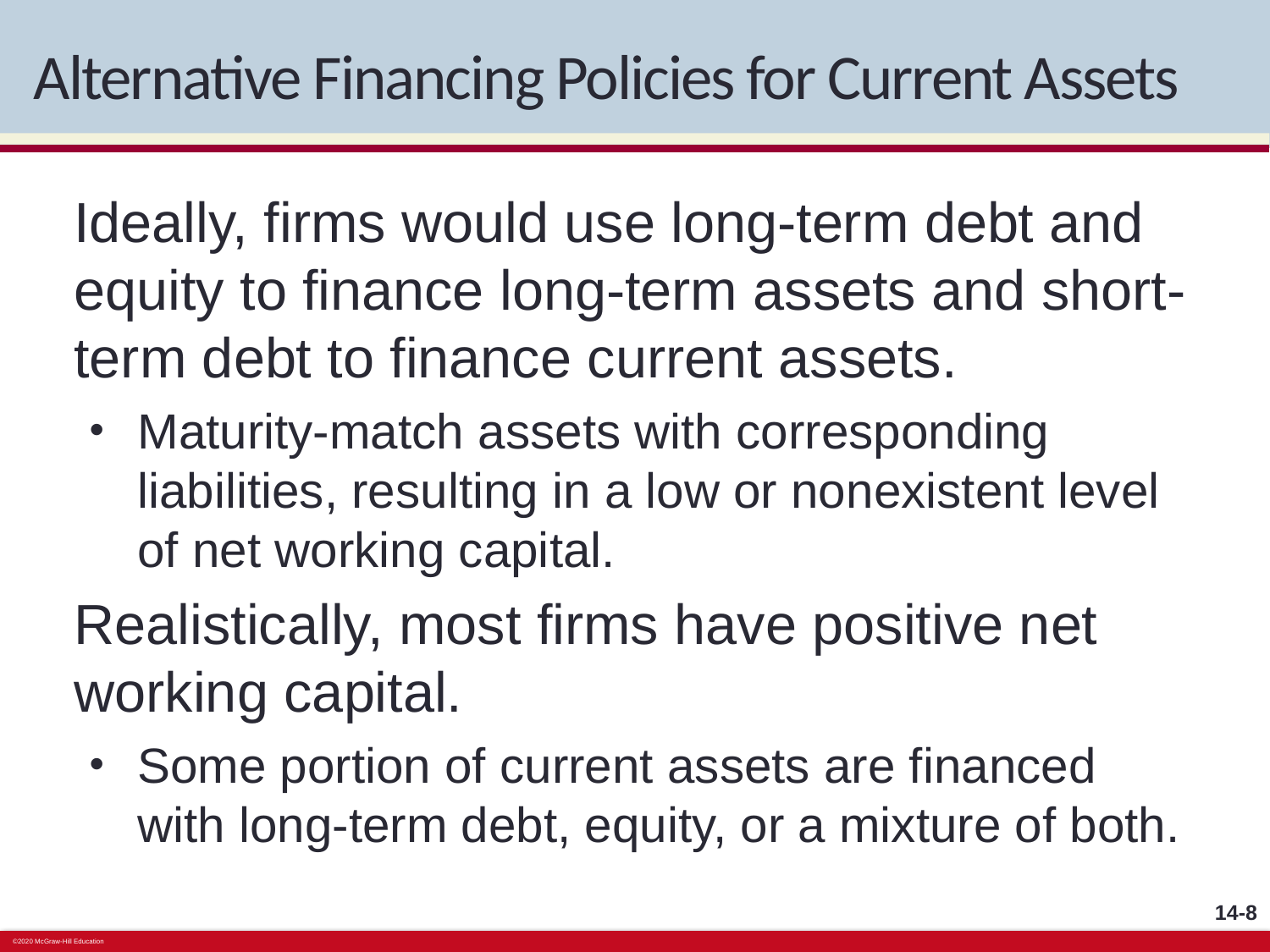

# Alternative Financing Policies for Current Assets
Ideally, firms would use long-term debt and equity to finance long-term assets and short-term debt to finance current assets.
Maturity-match assets with corresponding liabilities, resulting in a low or nonexistent level of net working capital.
Realistically, most firms have positive net working capital.
Some portion of current assets are financed with long-term debt, equity, or a mixture of both.